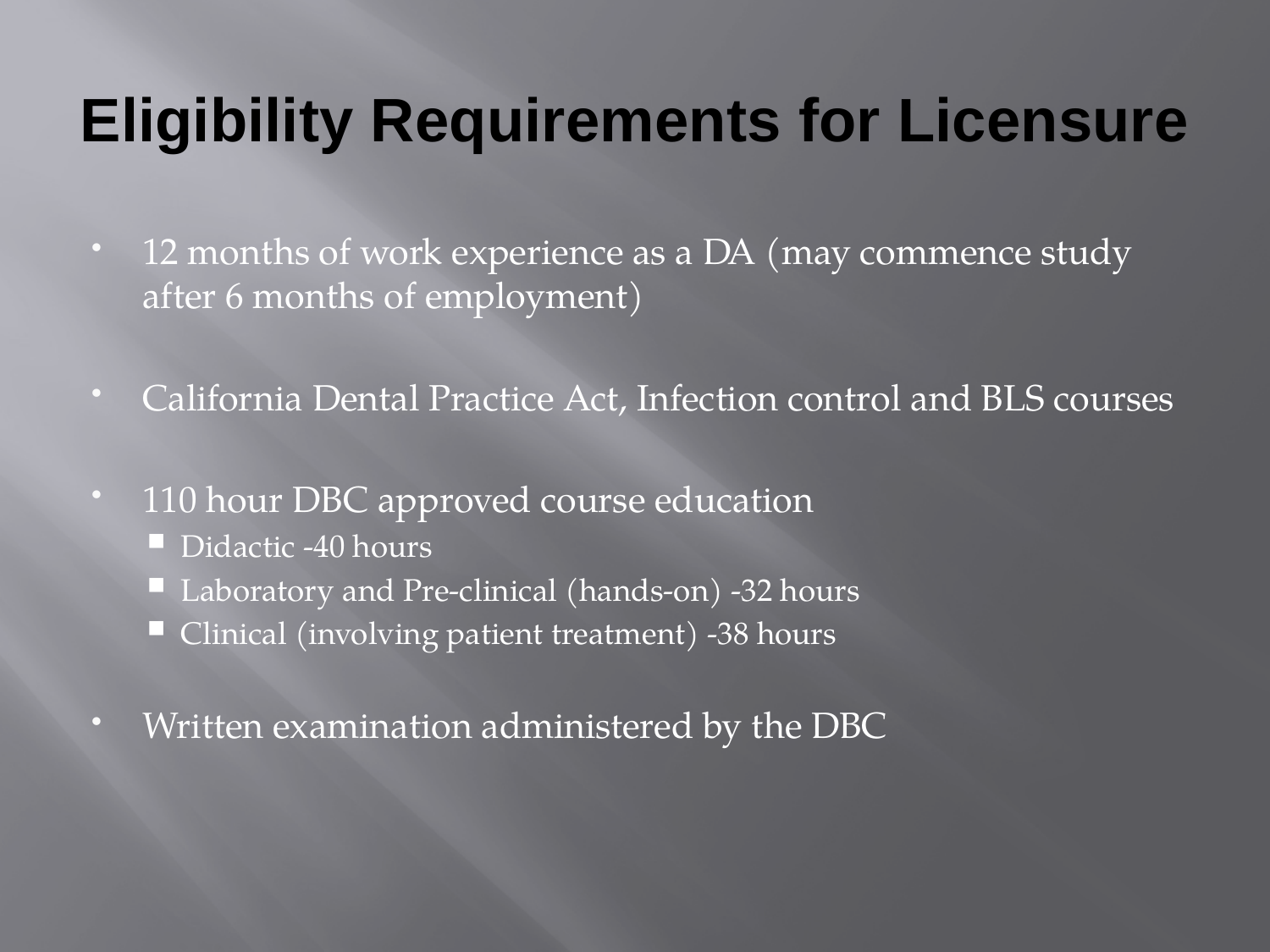

# Eligibility Requirements for Licensure
12 months of work experience as a DA (may commence study after 6 months of employment)

California Dental Practice Act, Infection control and BLS courses

110 hour DBC approved course education
Didactic -40 hours
Laboratory and Pre-clinical (hands-on) -32 hours
Clinical (involving patient treatment) -38 hours

Written examination administered by the DBC